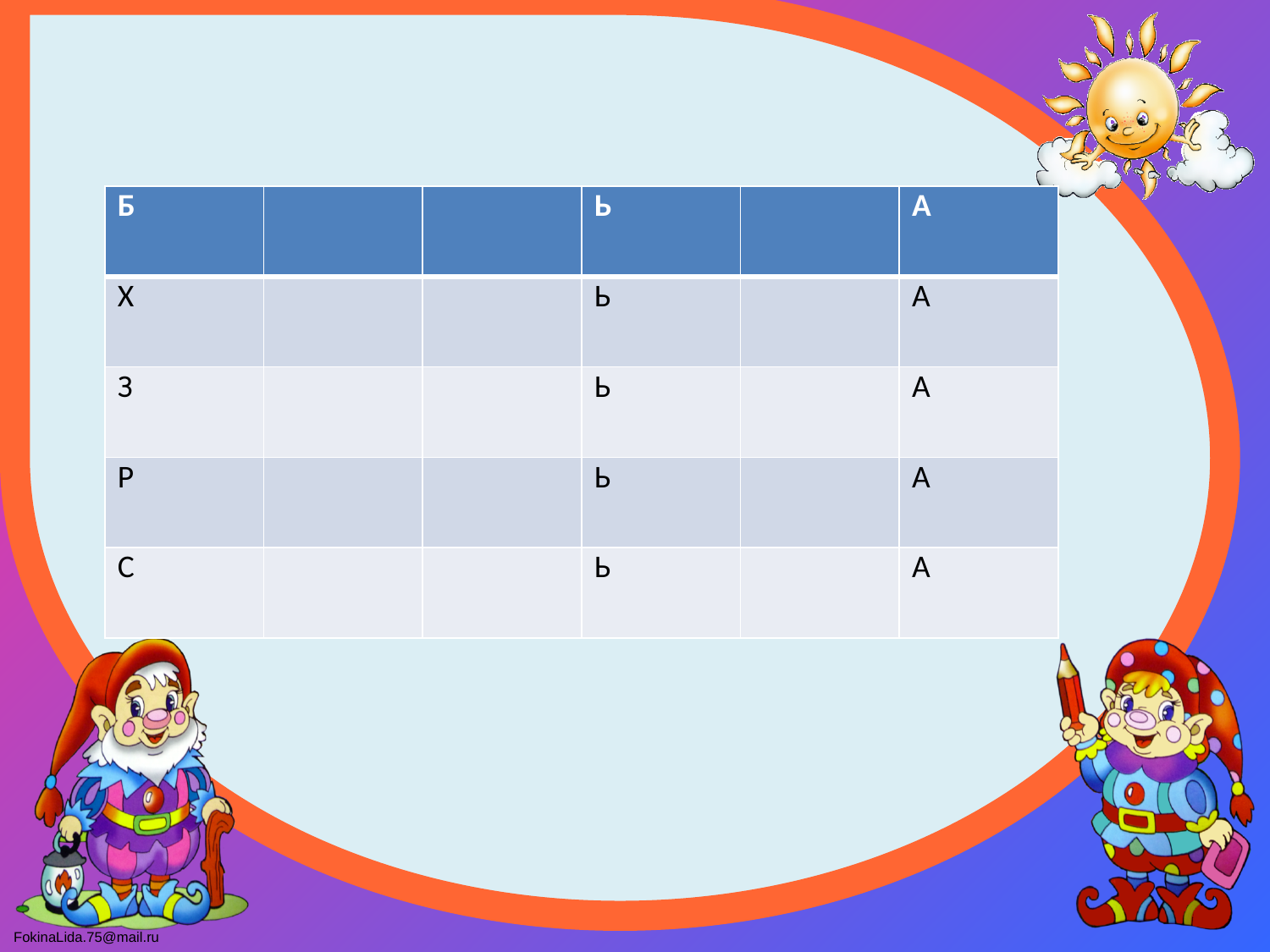

| Б |  |  | Ь |  | А |
| --- | --- | --- | --- | --- | --- |
| Х |  |  | Ь |  | А |
| З |  |  | Ь |  | А |
| Р |  |  | Ь |  | А |
| С |  |  | Ь |  | А |